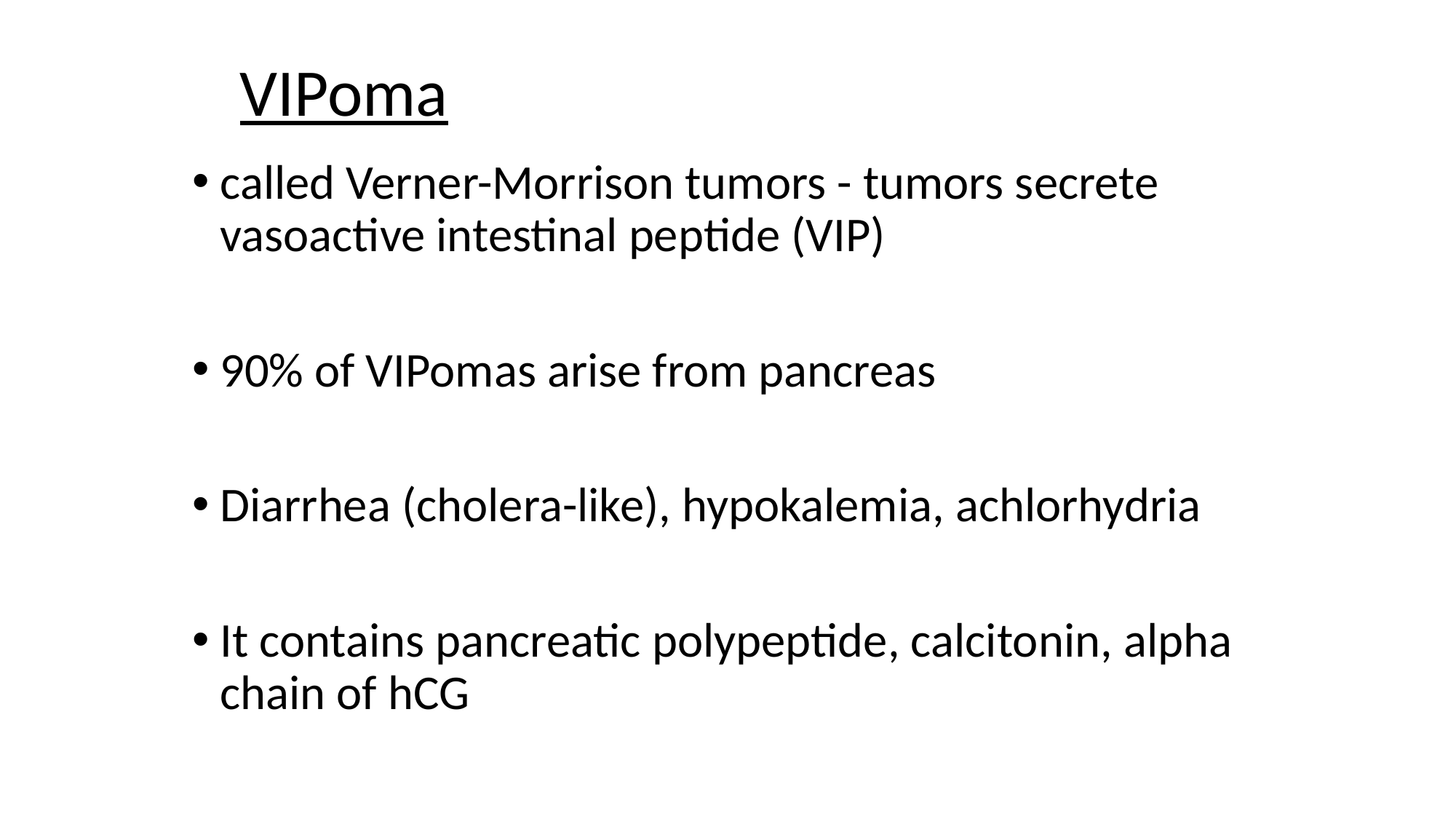

# VIPoma
called Verner-Morrison tumors - tumors secrete vasoactive intestinal peptide (VIP)

90% of VIPomas arise from pancreas

Diarrhea (cholera-like), hypokalemia, achlorhydria

It contains pancreatic polypeptide, calcitonin, alpha chain of hCG